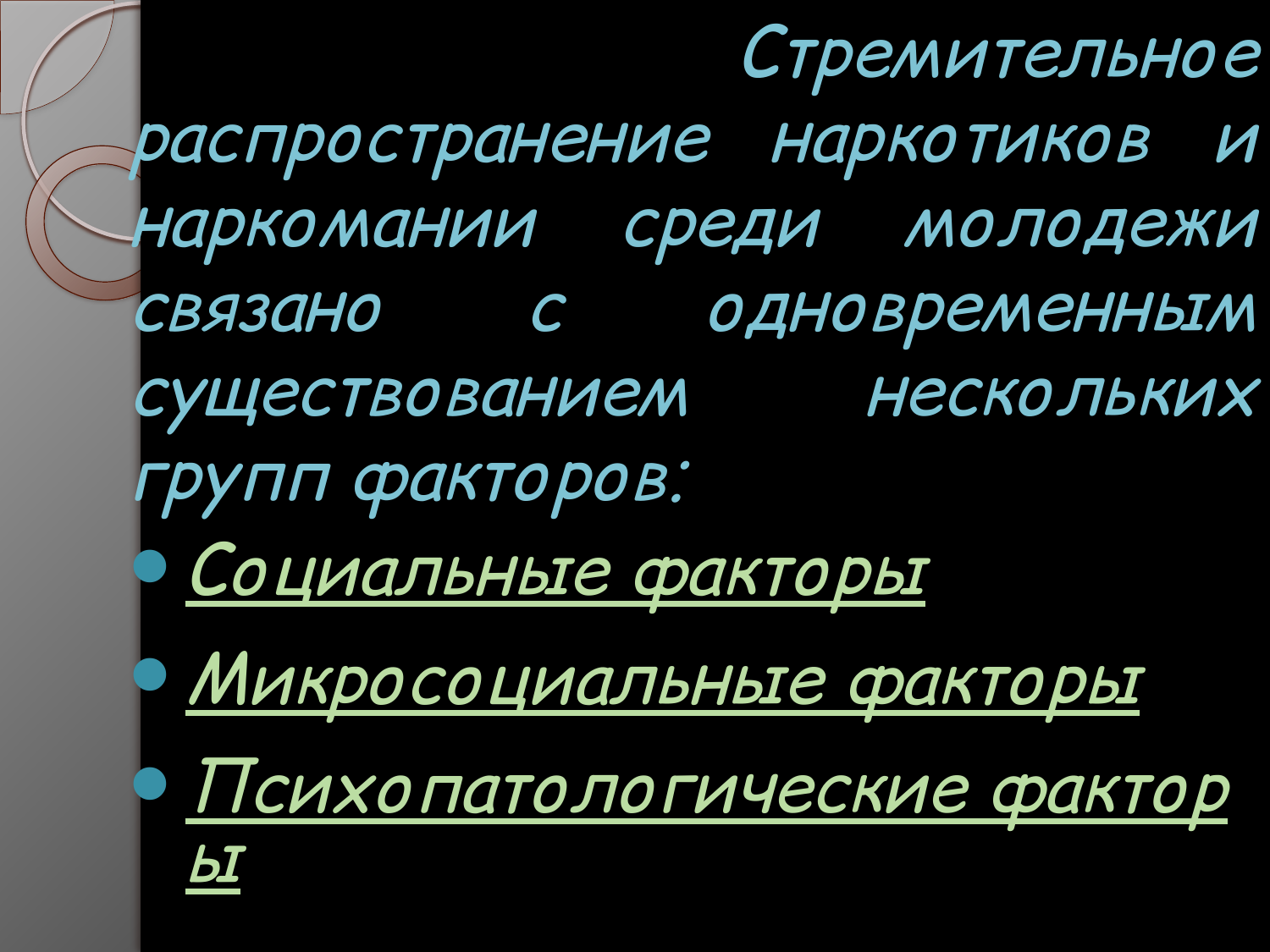

Стремительное распространение наркотиков и наркомании среди молодежи связано с одновременным существованием нескольких групп факторов:
Социальные факторы
Микросоциальные факторы
Психопатологические факторы